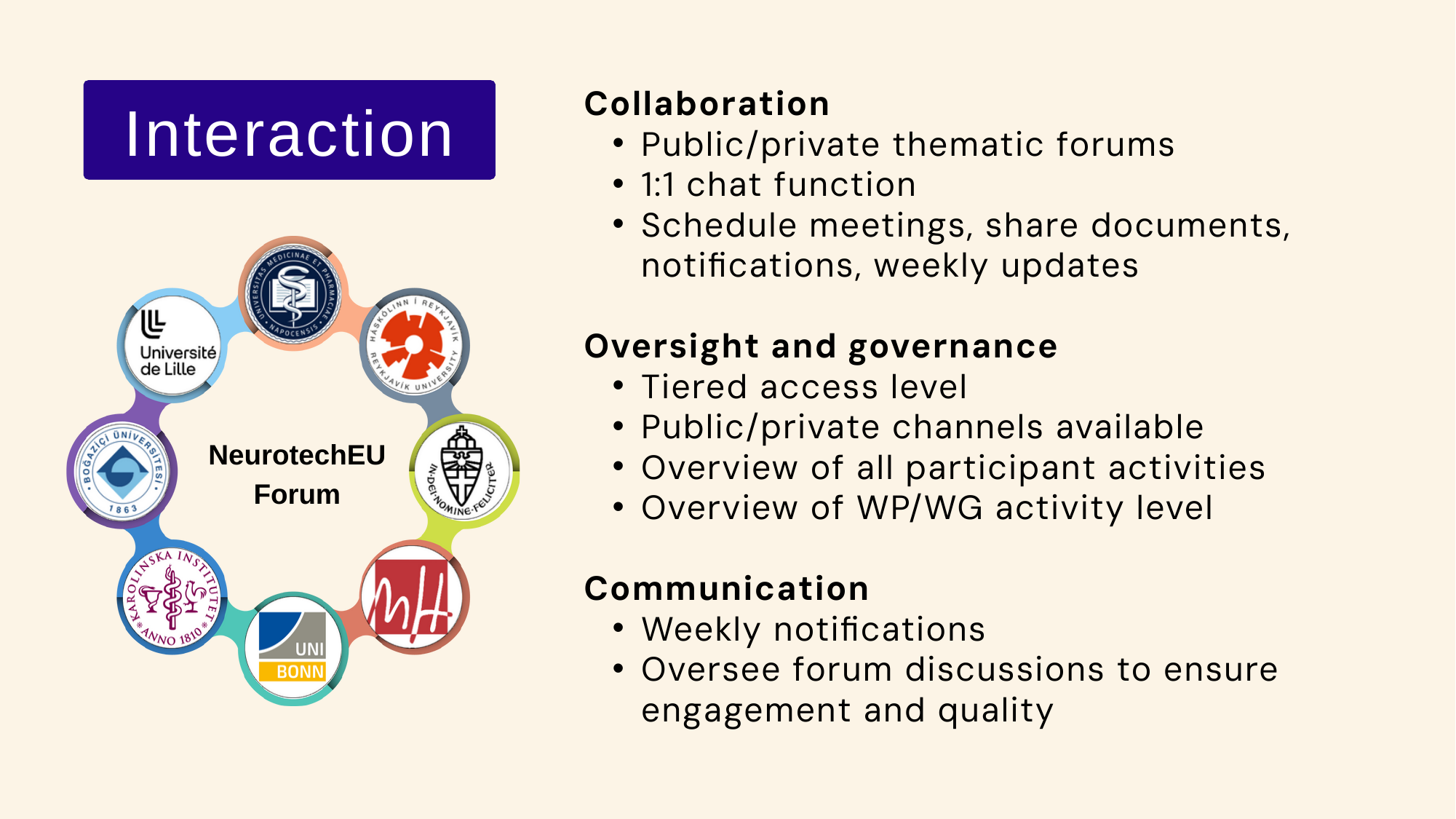

Interaction
Collaboration
Public/private thematic forums
1:1 chat function
Schedule meetings, share documents, notifications, weekly updates

Oversight and governance
Tiered access level
Public/private channels available
Overview of all participant activities
Overview of WP/WG activity level

Communication
Weekly notifications
Oversee forum discussions to ensure engagement and quality

NeurotechEU
Forum